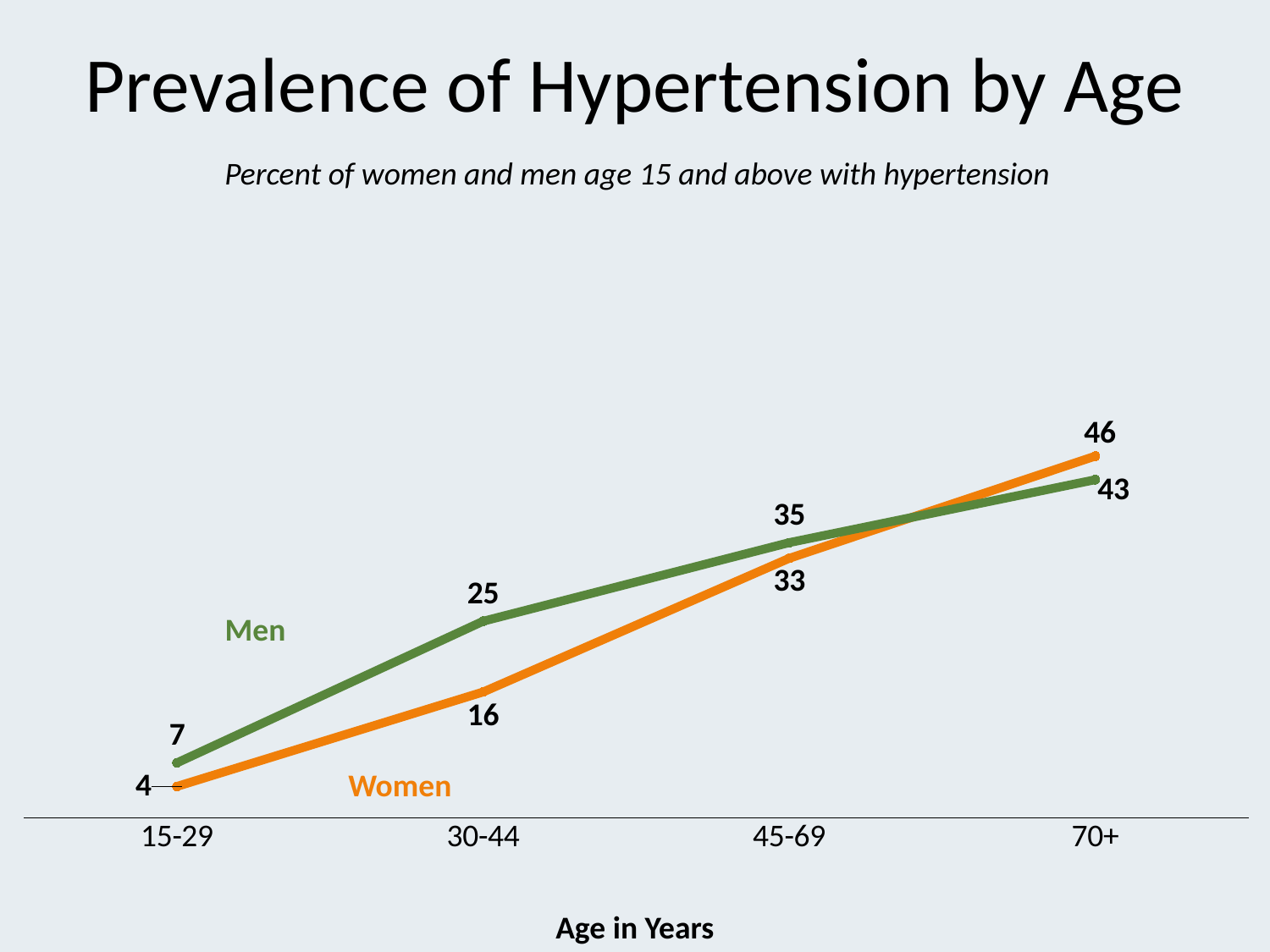

# Prevalence of Hypertension by Age
Percent of women and men age 15 and above with hypertension

### Chart

| Category | Women | Men |
|---|---|---|
| 15-29 | 4.0 | 7.0 |
| 30-44 | 16.0 | 25.0 |
| 45-69 | 33.0 | 35.0 |
| 70+ | 46.0 | 43.0 |
Men
Women
Age in Years